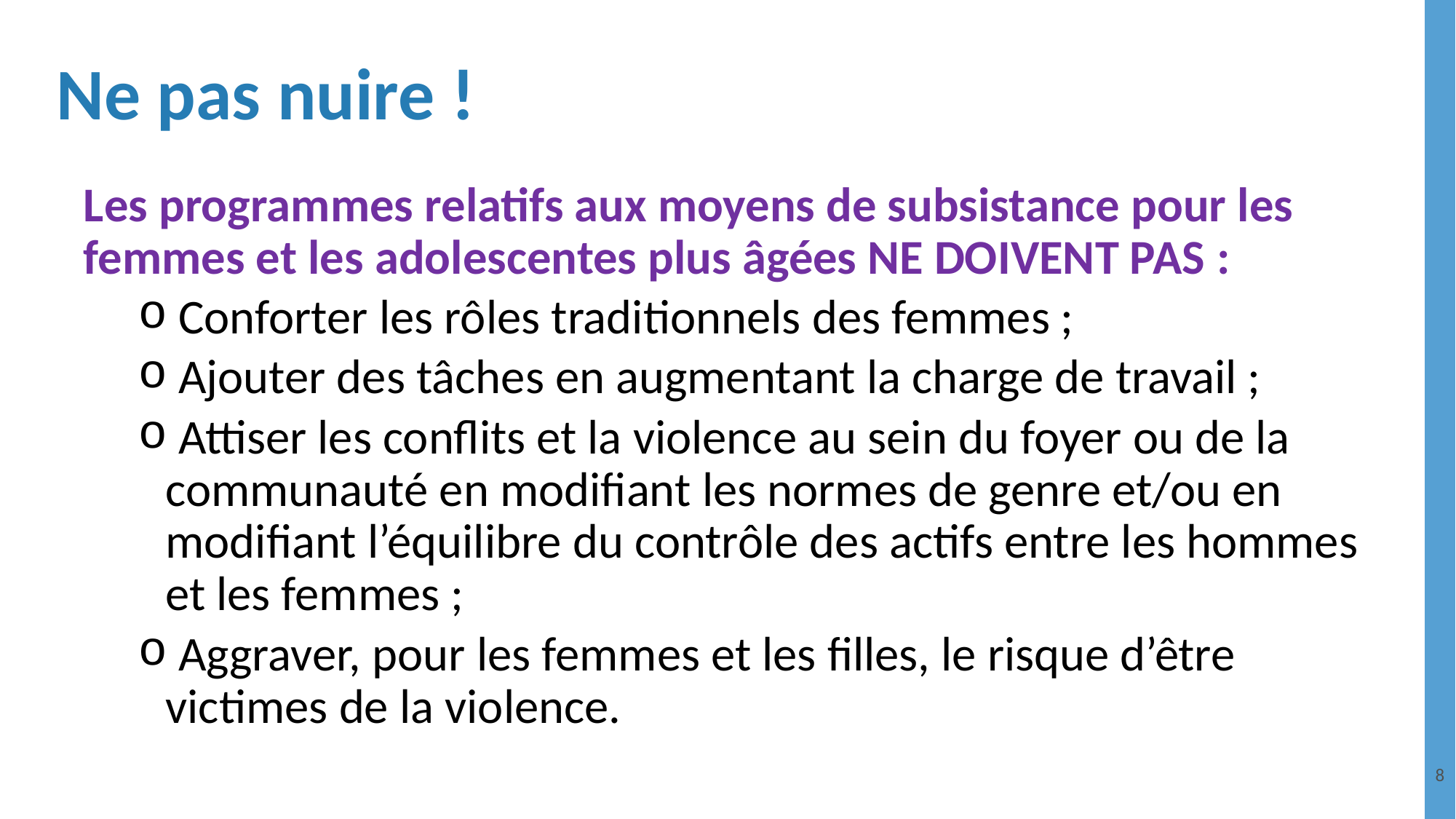

# Ne pas nuire !
Les programmes relatifs aux moyens de subsistance pour les femmes et les adolescentes plus âgées NE DOIVENT PAS :
 Conforter les rôles traditionnels des femmes ;
 Ajouter des tâches en augmentant la charge de travail ;
 Attiser les conflits et la violence au sein du foyer ou de la communauté en modifiant les normes de genre et/ou en modifiant l’équilibre du contrôle des actifs entre les hommes et les femmes ;
 Aggraver, pour les femmes et les filles, le risque d’être victimes de la violence.
8